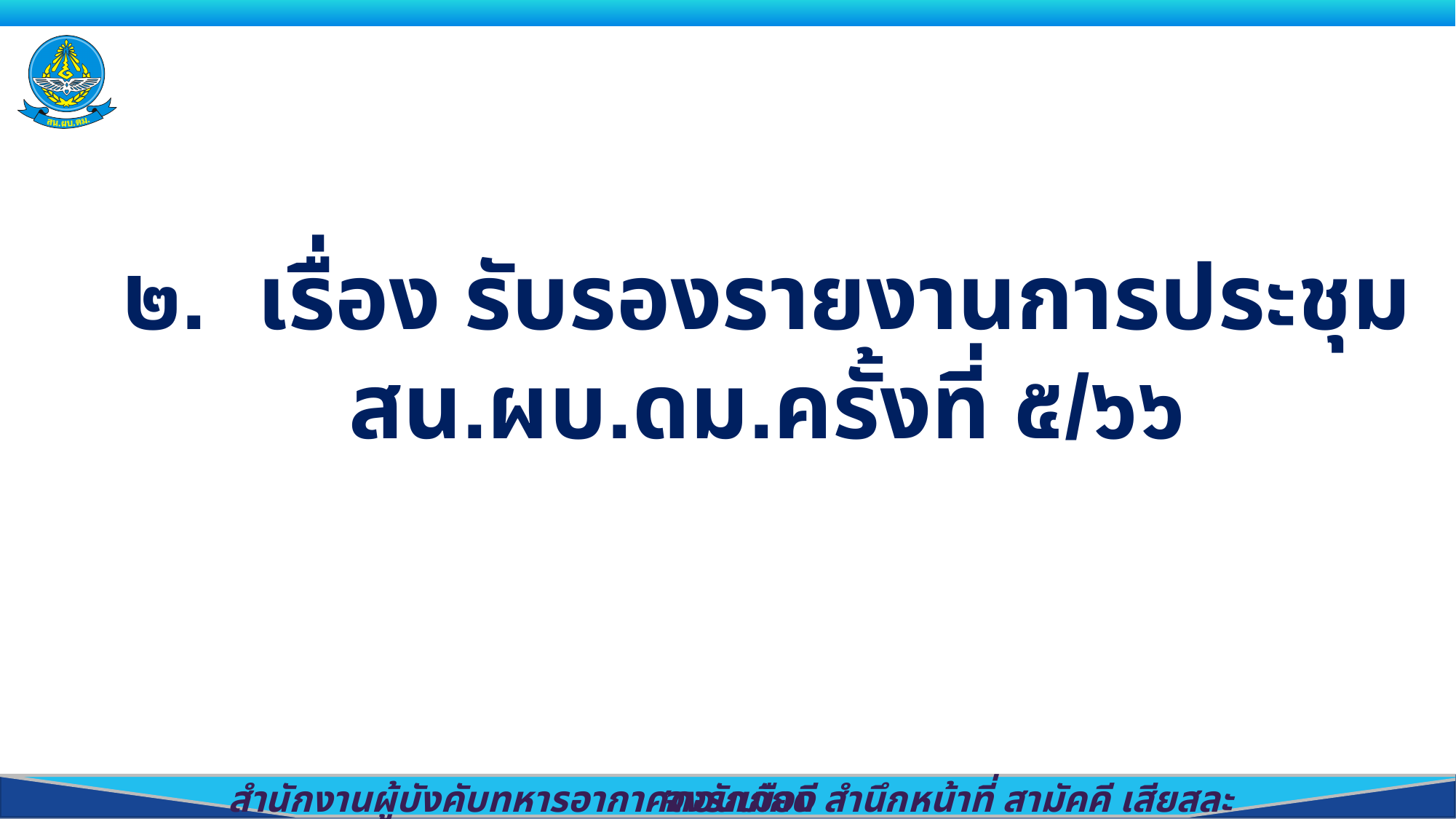

๒.  เรื่อง รับรองรายงานการประชุม
สน.ผบ.ดม.ครั้งที่ ๕/๖๖